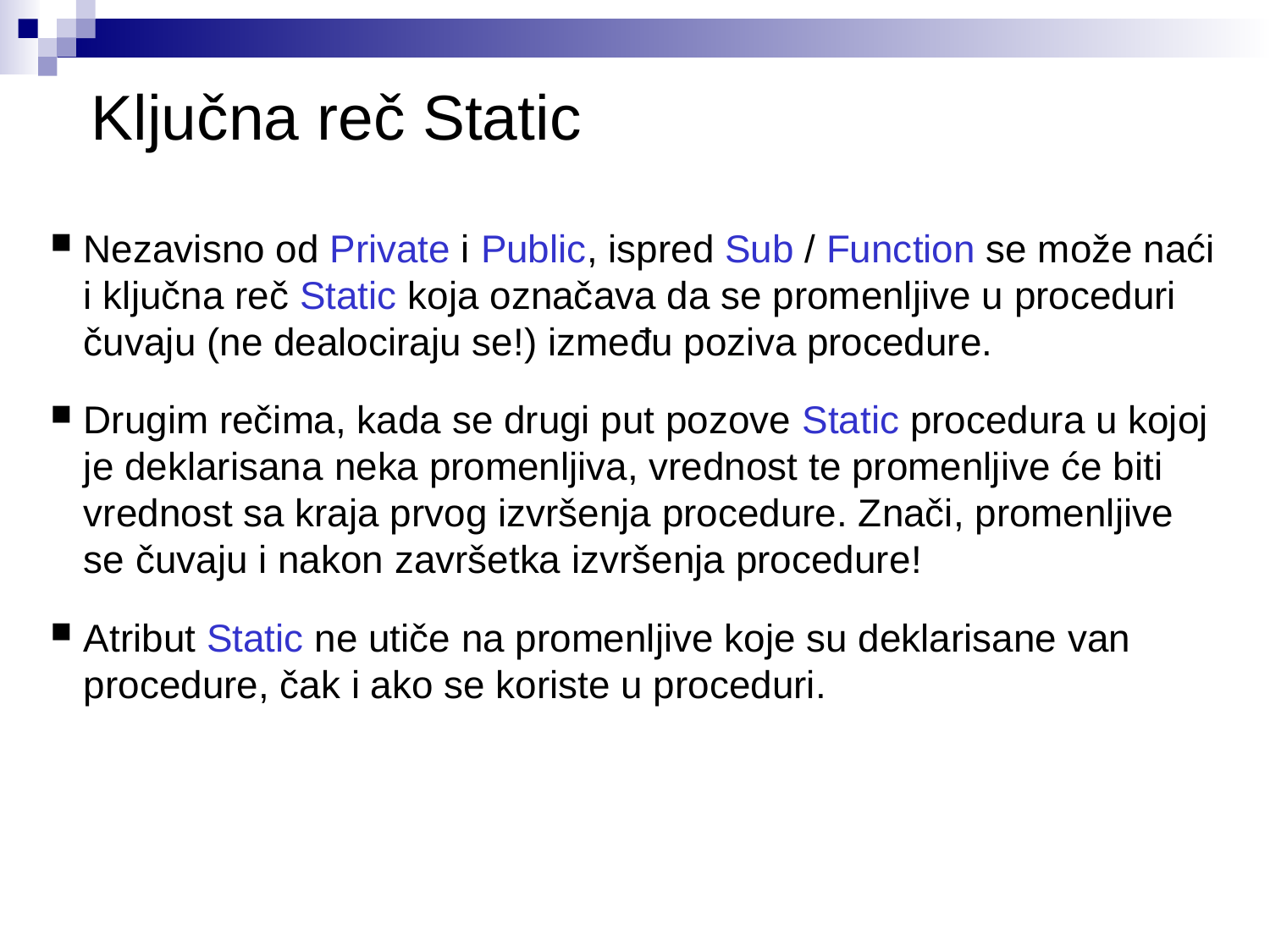

# Ključna reč Static
Nezavisno od Private i Public, ispred Sub / Function se može naći i ključna reč Static koja označava da se promenljive u proceduri čuvaju (ne dealociraju se!) između poziva procedure.
Drugim rečima, kada se drugi put pozove Static procedura u kojoj je deklarisana neka promenljiva, vrednost te promenljive će biti vrednost sa kraja prvog izvršenja procedure. Znači, promenljive se čuvaju i nakon završetka izvršenja procedure!
Atribut Static ne utiče na promenljive koje su deklarisane van procedure, čak i ako se koriste u proceduri.